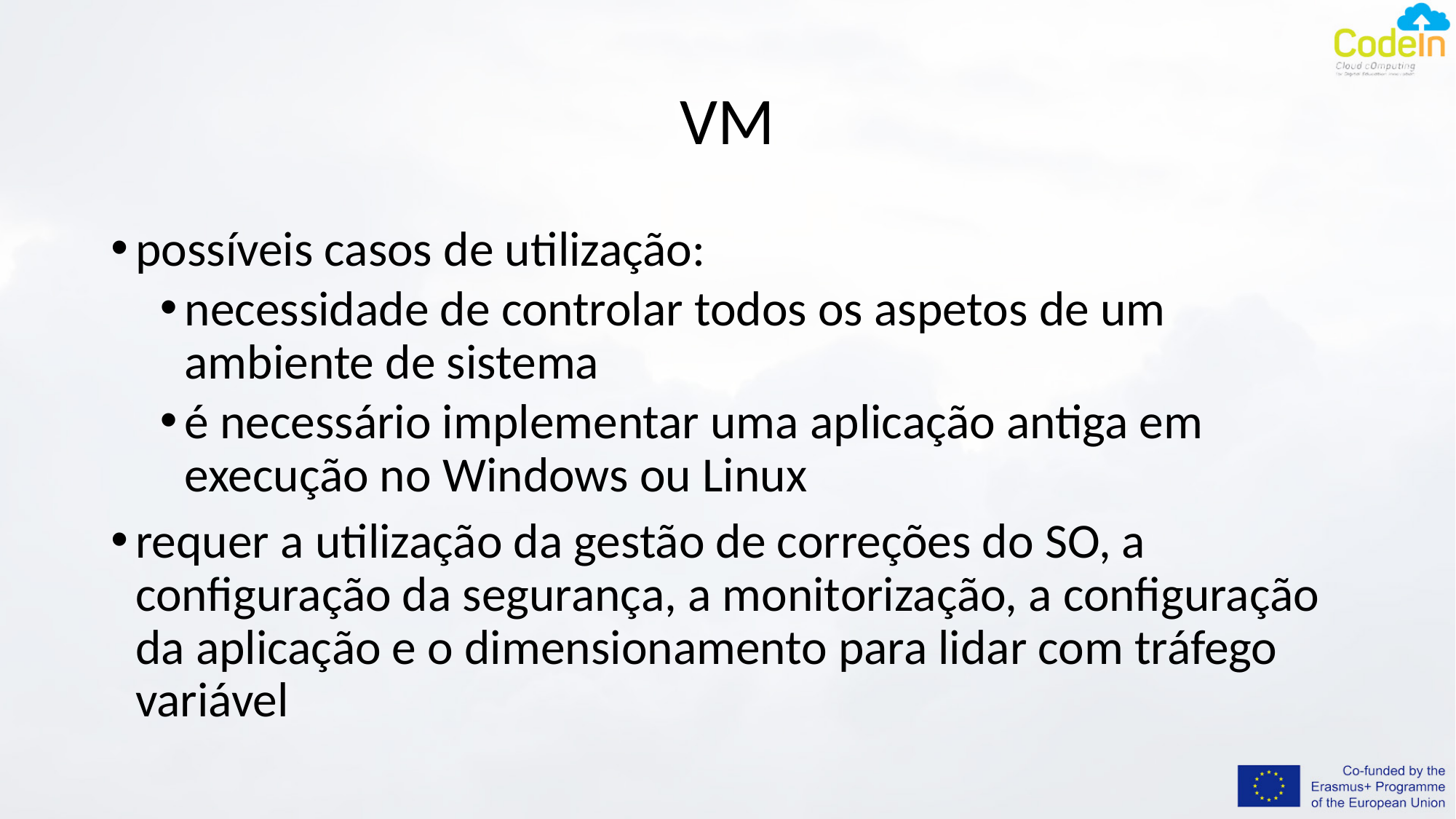

# VM
possíveis casos de utilização:
necessidade de controlar todos os aspetos de um ambiente de sistema
é necessário implementar uma aplicação antiga em execução no Windows ou Linux
requer a utilização da gestão de correções do SO, a configuração da segurança, a monitorização, a configuração da aplicação e o dimensionamento para lidar com tráfego variável